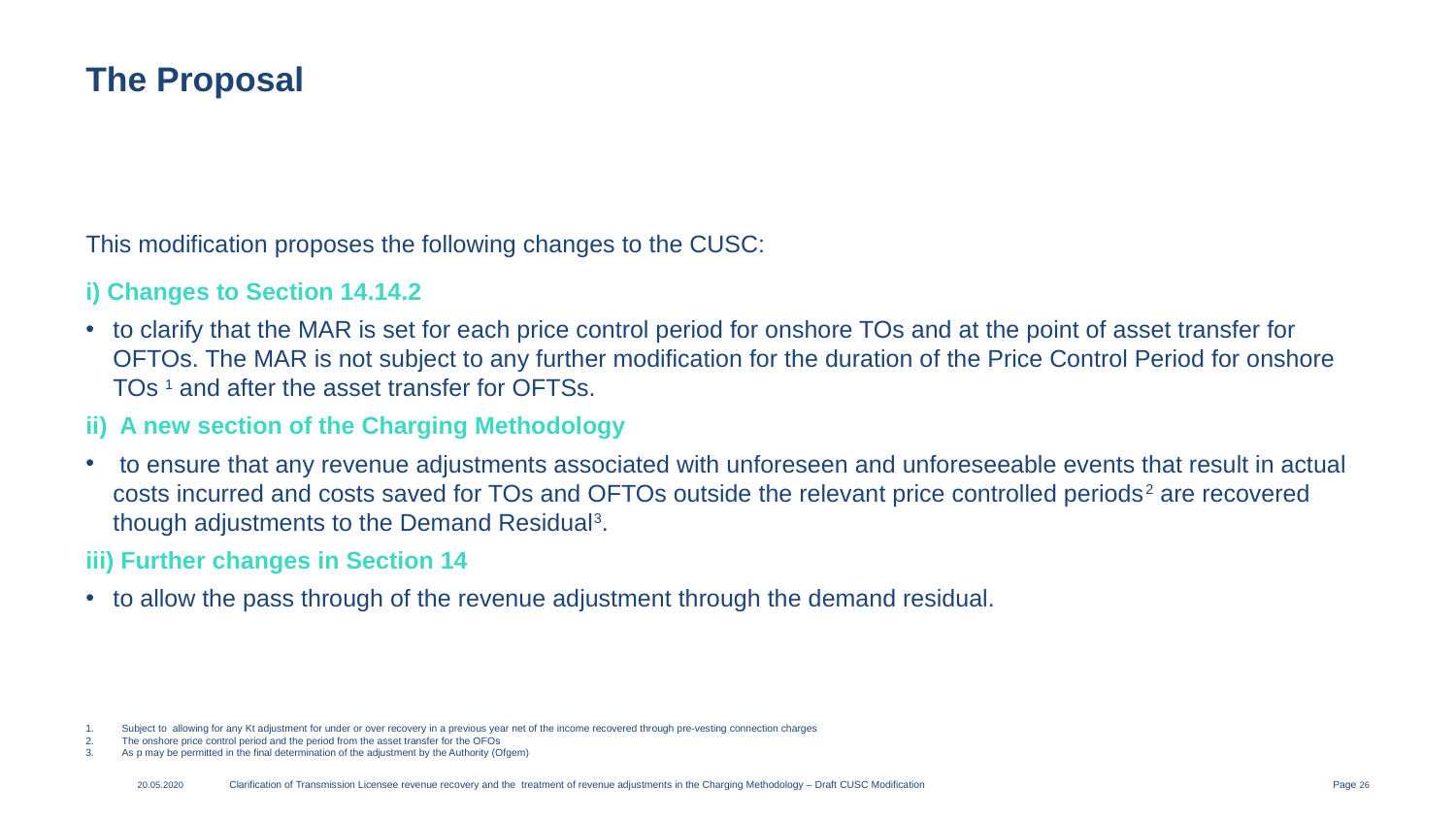

The Proposal
This modification proposes the following changes to the CUSC:
i) Changes to Section 14.14.2
to clarify that the MAR is set for each price control period for onshore TOs and at the point of asset transfer for OFTOs. The MAR is not subject to any further modification for the duration of the Price Control Period for onshore TOs 1 and after the asset transfer for OFTSs.
ii)  A new section of the Charging Methodology
 to ensure that any revenue adjustments associated with unforeseen and unforeseeable events that result in actual costs incurred and costs saved for TOs and OFTOs outside the relevant price controlled periods2 are recovered though adjustments to the Demand Residual3.
iii) Further changes in Section 14
to allow the pass through of the revenue adjustment through the demand residual.
Subject to  allowing for any Kt adjustment for under or over recovery in a previous year net of the income recovered through pre-vesting connection charges
The onshore price control period and the period from the asset transfer for the OFOs
As p may be permitted in the final determination of the adjustment by the Authority (Ofgem)
20.05.2020
Clarification of Transmission Licensee revenue recovery and the  treatment of revenue adjustments in the Charging Methodology – Draft CUSC Modification
Page 26